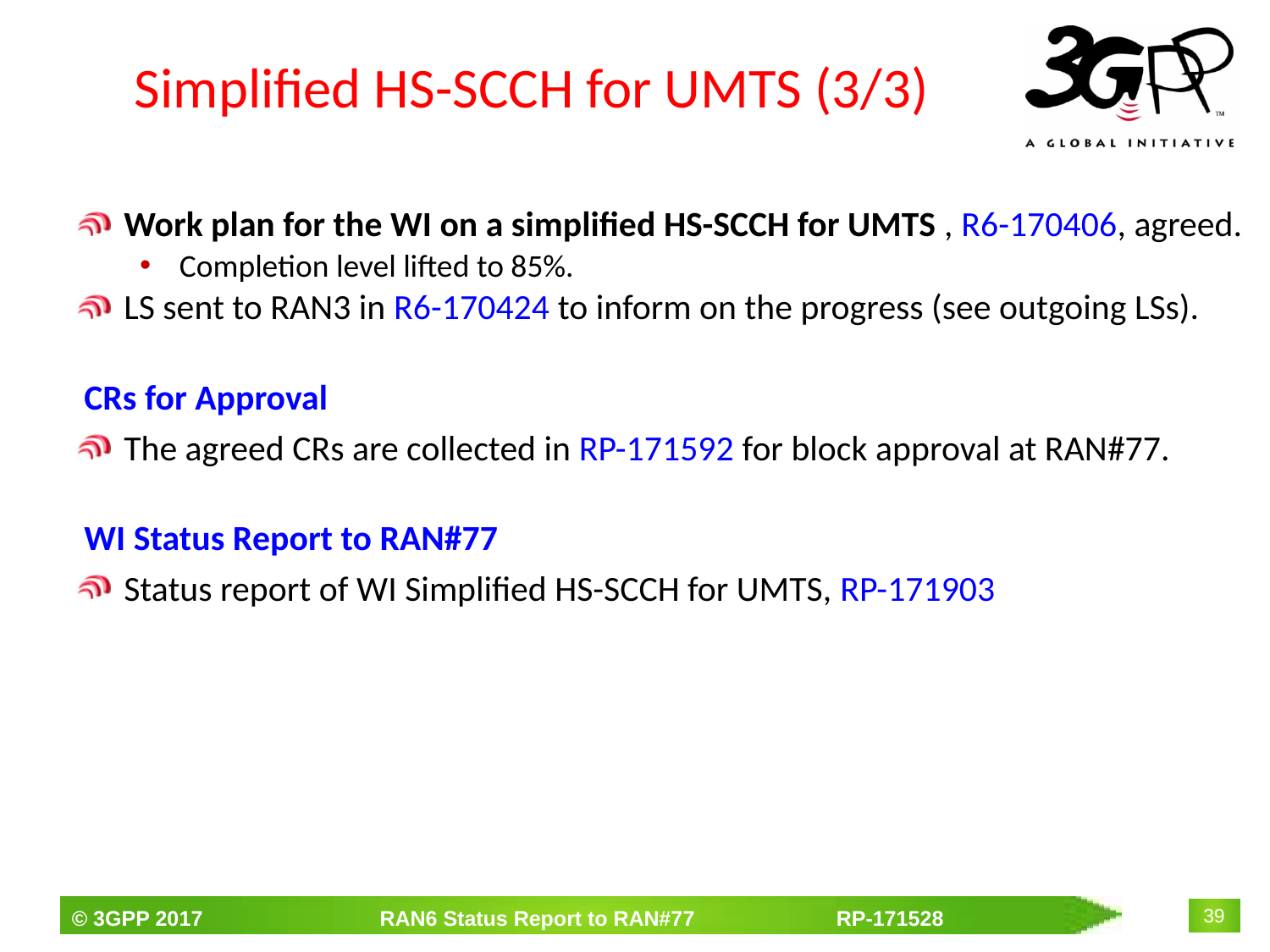

# Simplified HS-SCCH for UMTS (3/3)
Work plan for the WI on a simplified HS-SCCH for UMTS , R6-170406, agreed.
Completion level lifted to 85%.
LS sent to RAN3 in R6-170424 to inform on the progress (see outgoing LSs).

CRs for Approval
The agreed CRs are collected in RP-171592 for block approval at RAN#77.

WI Status Report to RAN#77
Status report of WI Simplified HS-SCCH for UMTS, RP-171903